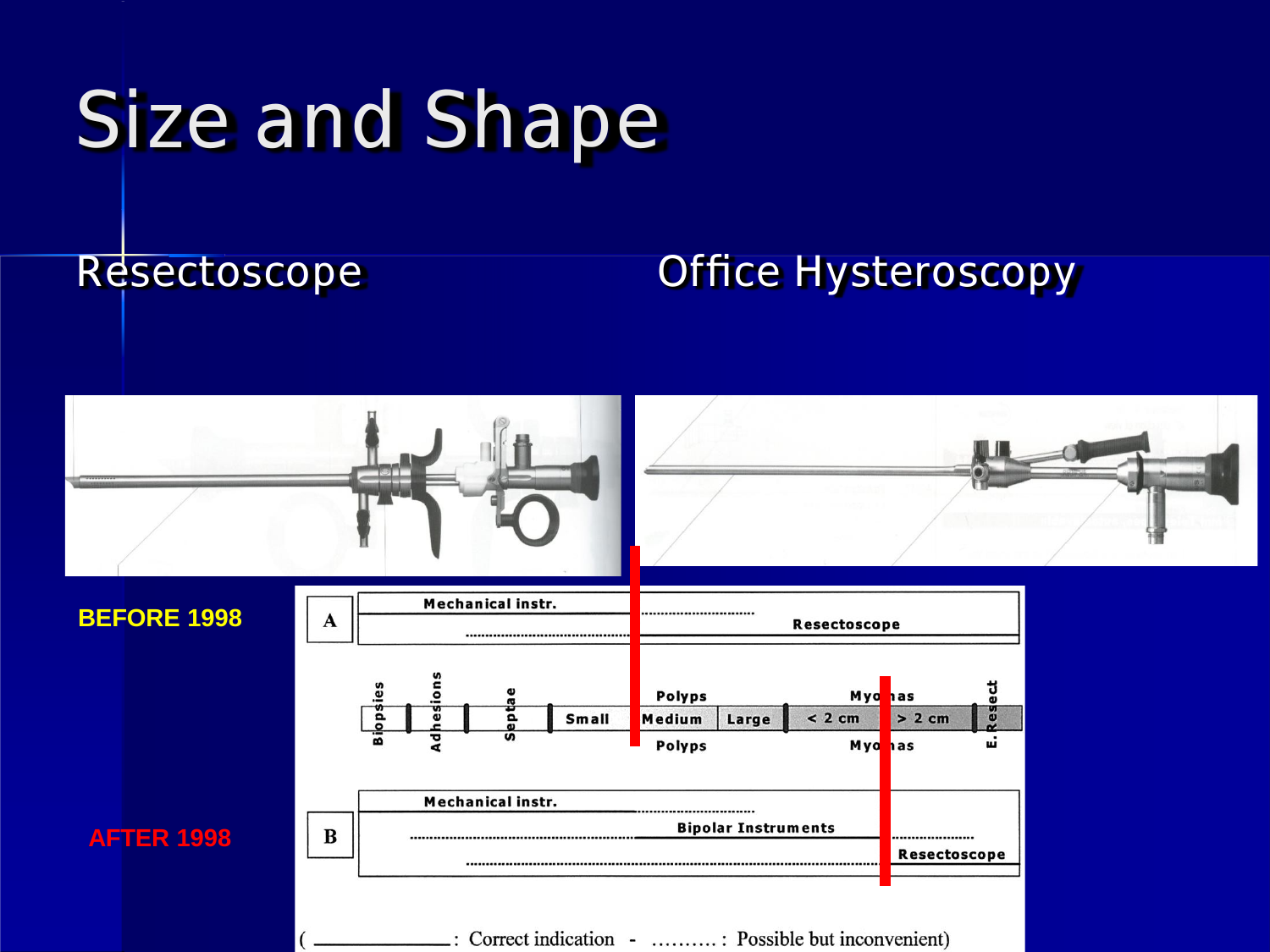

# Size and Shape

Resectoscope
Office Hysteroscopy

BEFORE 1998

AFTER 1998